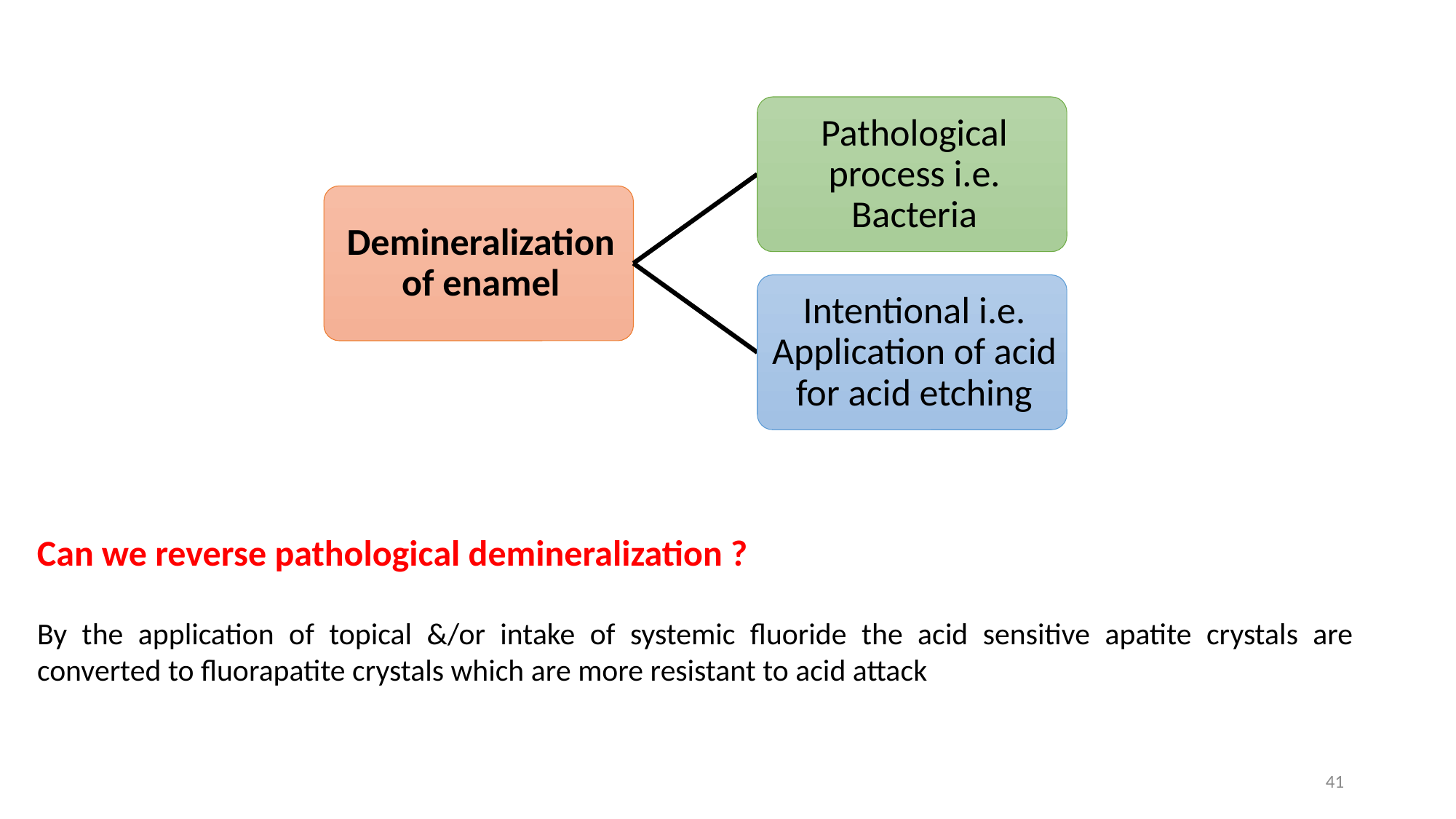

Demineralization of enamel

Pathological process i.e. Bacteria

Intentional i.e. Application of acid for acid etching
Can we reverse pathological demineralization ?
By the application of topical &/or intake of systemic fluoride the acid sensitive apatite crystals are converted to fluorapatite crystals which are more resistant to acid attack
41